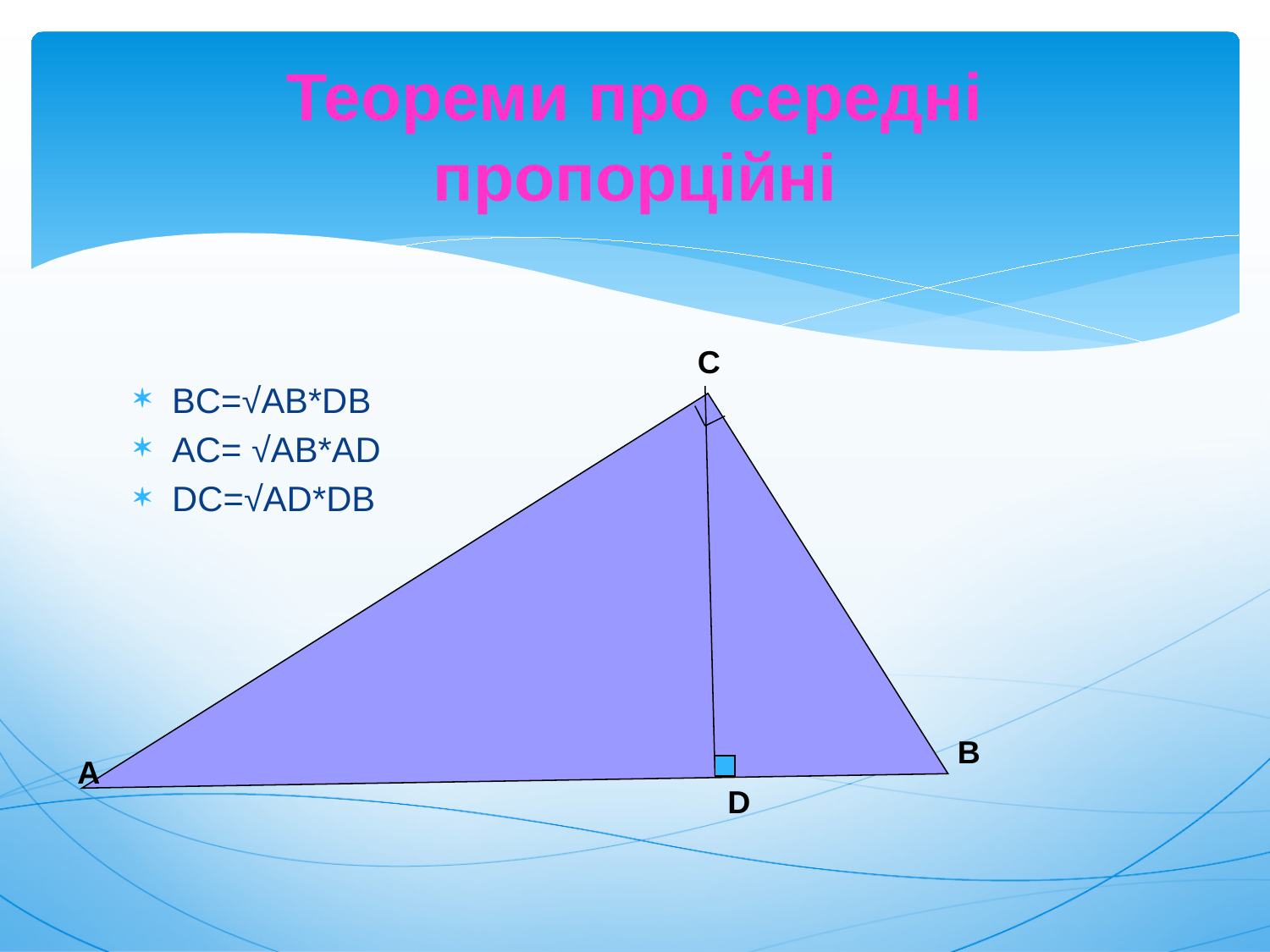

# Теореми про середні пропорційні
C
BC=√AB*DB
AC= √AB*AD
DC=√AD*DB

B
А

D